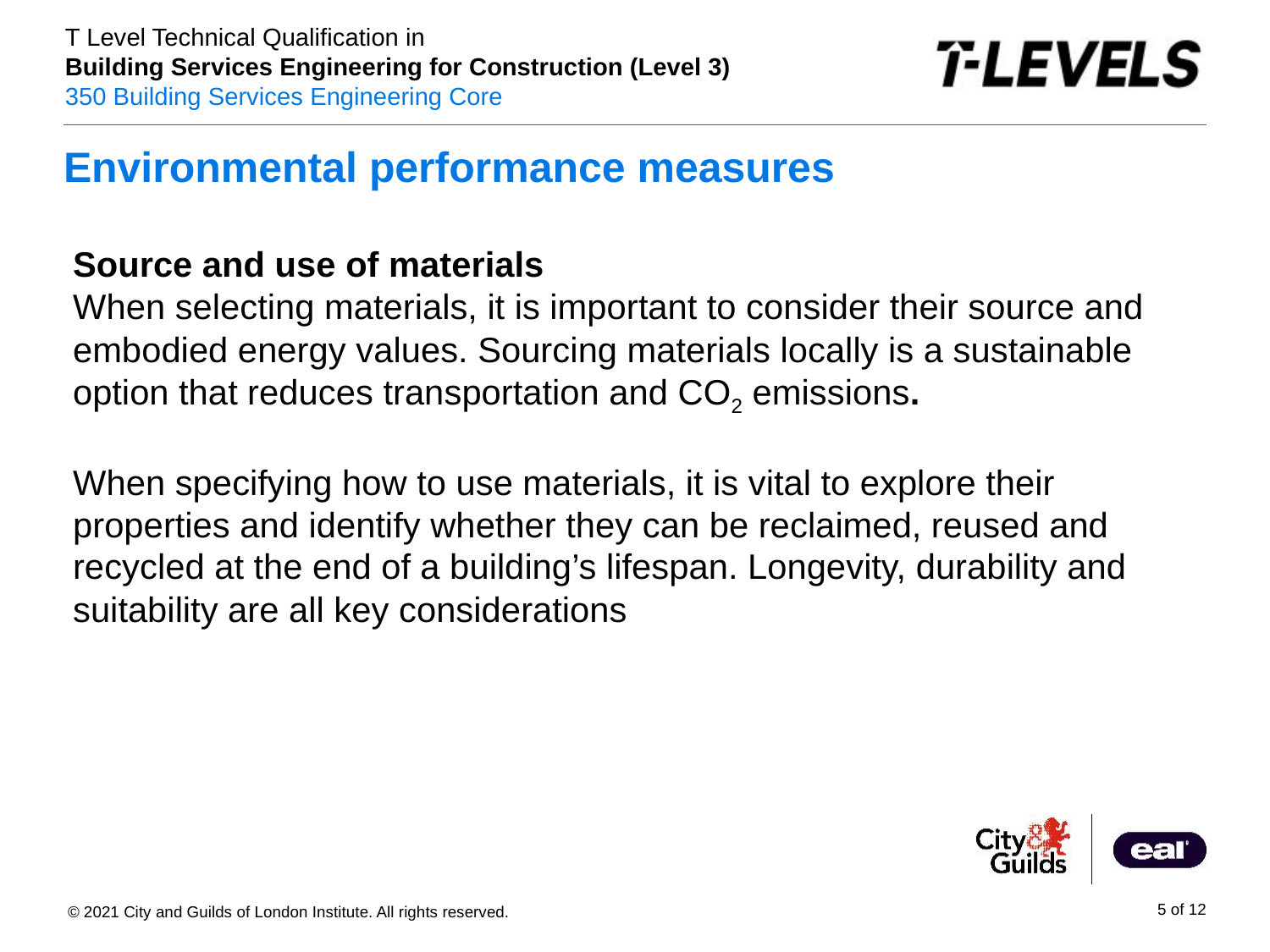

# Environmental performance measures
Source and use of materials
When selecting materials, it is important to consider their source and embodied energy values. Sourcing materials locally is a sustainable option that reduces transportation and CO2 emissions.

When specifying how to use materials, it is vital to explore their properties and identify whether they can be reclaimed, reused and recycled at the end of a building’s lifespan. Longevity, durability and suitability are all key considerations